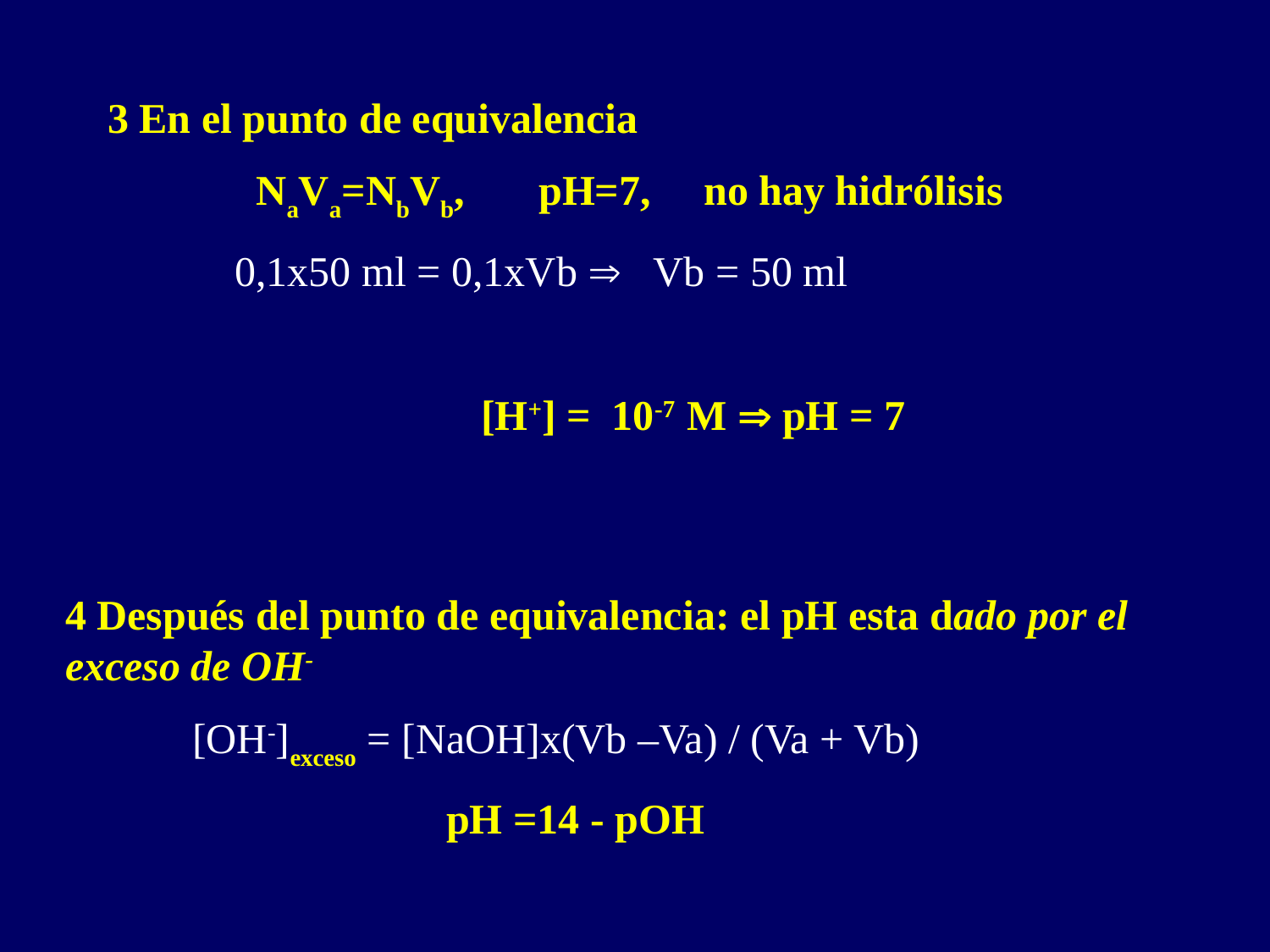

3 En el punto de equivalencia
NaVa=NbVb,       pH=7,     no hay hidrólisis
	0,1x50 ml = 0,1xVb ⇒   Vb = 50 ml

	[H+] =  10-7  M ⇒ pH = 7
4 Después del punto de equivalencia: el pH esta dado por el exceso de OH-
  	[OH-]exceso = [NaOH]x(Vb –Va) / (Va + Vb)
 			pH =14 - pOH